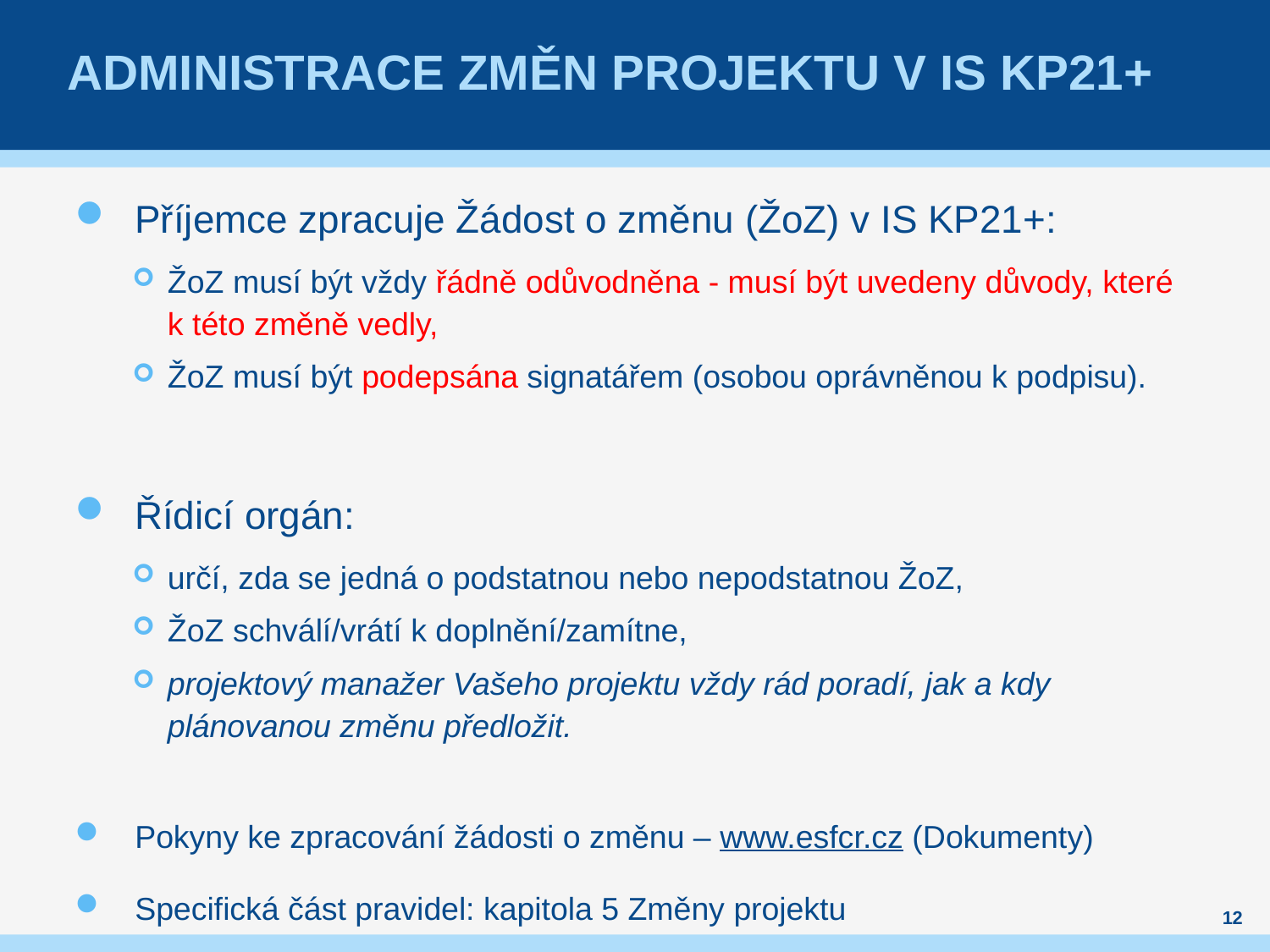

# administrace změn projektu v IS KP21+
Příjemce zpracuje Žádost o změnu (ŽoZ) v IS KP21+:
ŽoZ musí být vždy řádně odůvodněna - musí být uvedeny důvody, které k této změně vedly,
ŽoZ musí být podepsána signatářem (osobou oprávněnou k podpisu).

Řídicí orgán:
určí, zda se jedná o podstatnou nebo nepodstatnou ŽoZ,
ŽoZ schválí/vrátí k doplnění/zamítne,
projektový manažer Vašeho projektu vždy rád poradí, jak a kdy plánovanou změnu předložit.

Pokyny ke zpracování žádosti o změnu – www.esfcr.cz (Dokumenty)
Specifická část pravidel: kapitola 5 Změny projektu

12